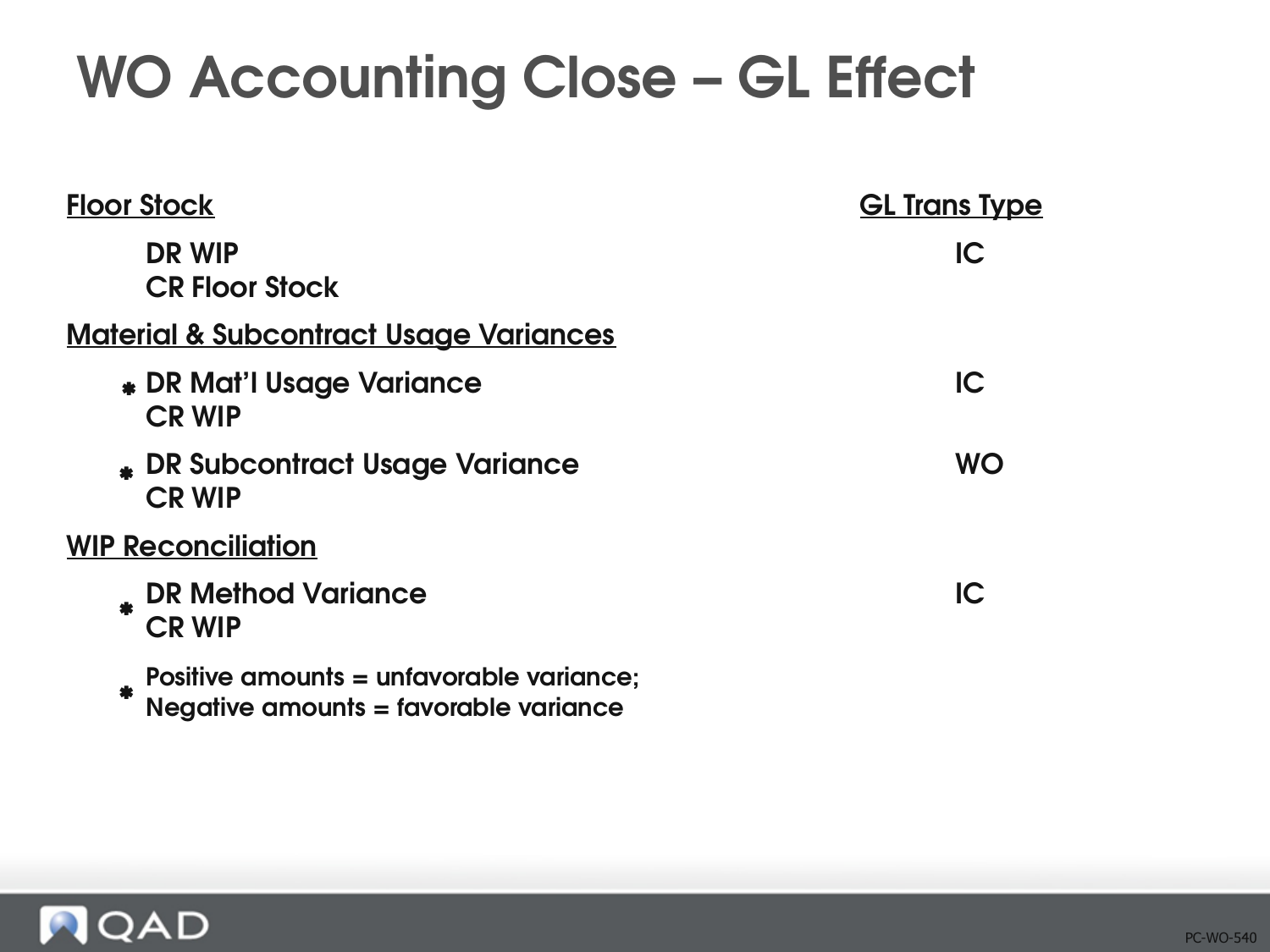

# WO Accounting Close – GL Effect

Floor Stock					    GL Trans Type
		DR WIP						IC
		CR Floor Stock
Material & Subcontract Usage Variances
		DR Mat’l Usage Variance				IC
		CR WIP
		DR Subcontract Usage Variance			WO			CR WIP
WIP Reconciliation
		DR Method Variance					IC
		CR WIP
		Positive amounts = unfavorable variance;
		Negative amounts = favorable variance
*
*
*
*
PC-WO-540